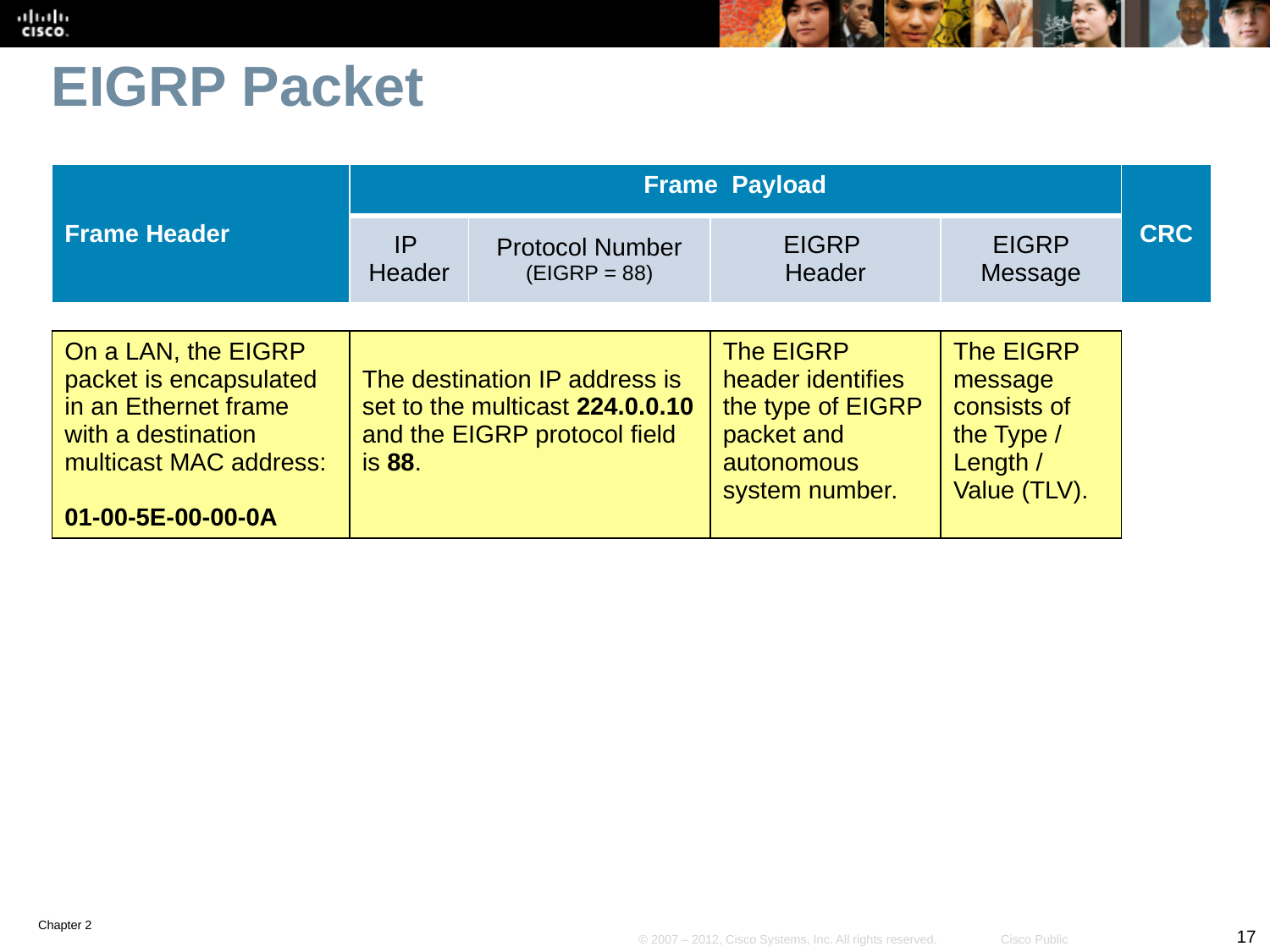

# EIGRP Packet
| Frame Header | Frame Payload |  |  |  | CRC |
| --- | --- | --- | --- | --- | --- |
|  | IP Header | Protocol Number (EIGRP = 88) | EIGRP Header | EIGRP Message |  |
|  |  |  |  |  |  |
| On a LAN, the EIGRP packet is encapsulated in an Ethernet frame with a destination multicast MAC address: 01-00-5E-00-00-0A | The destination IP address is set to the multicast 224.0.0.10 and the EIGRP protocol field is 88. |  | The EIGRP header identifies the type of EIGRP packet and autonomous system number. | The EIGRP message consists of the Type / Length / Value (TLV). |  |